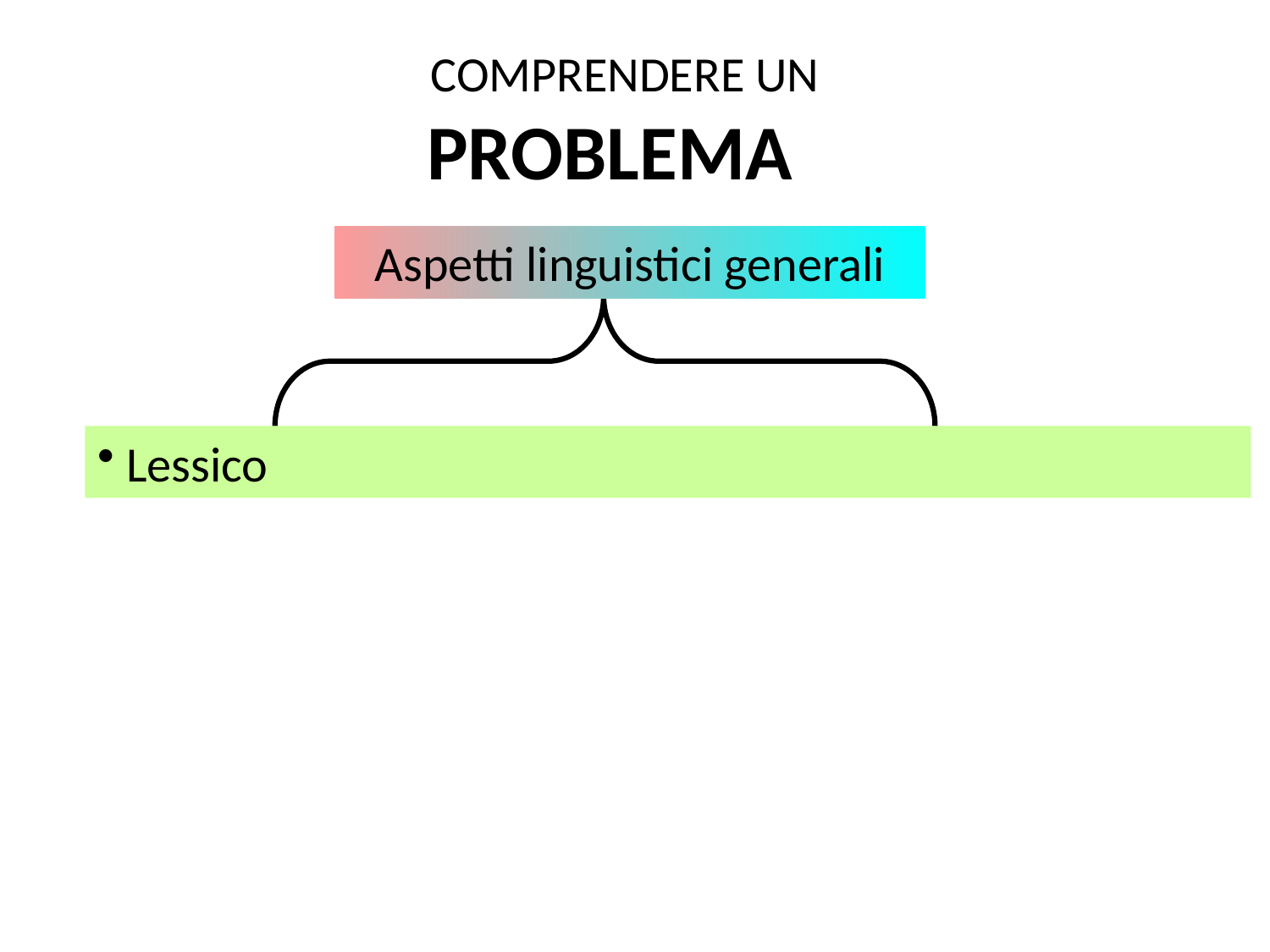

COMPRENDERE UN
PROBLEMA
Aspetti linguistici generali
 Lessico